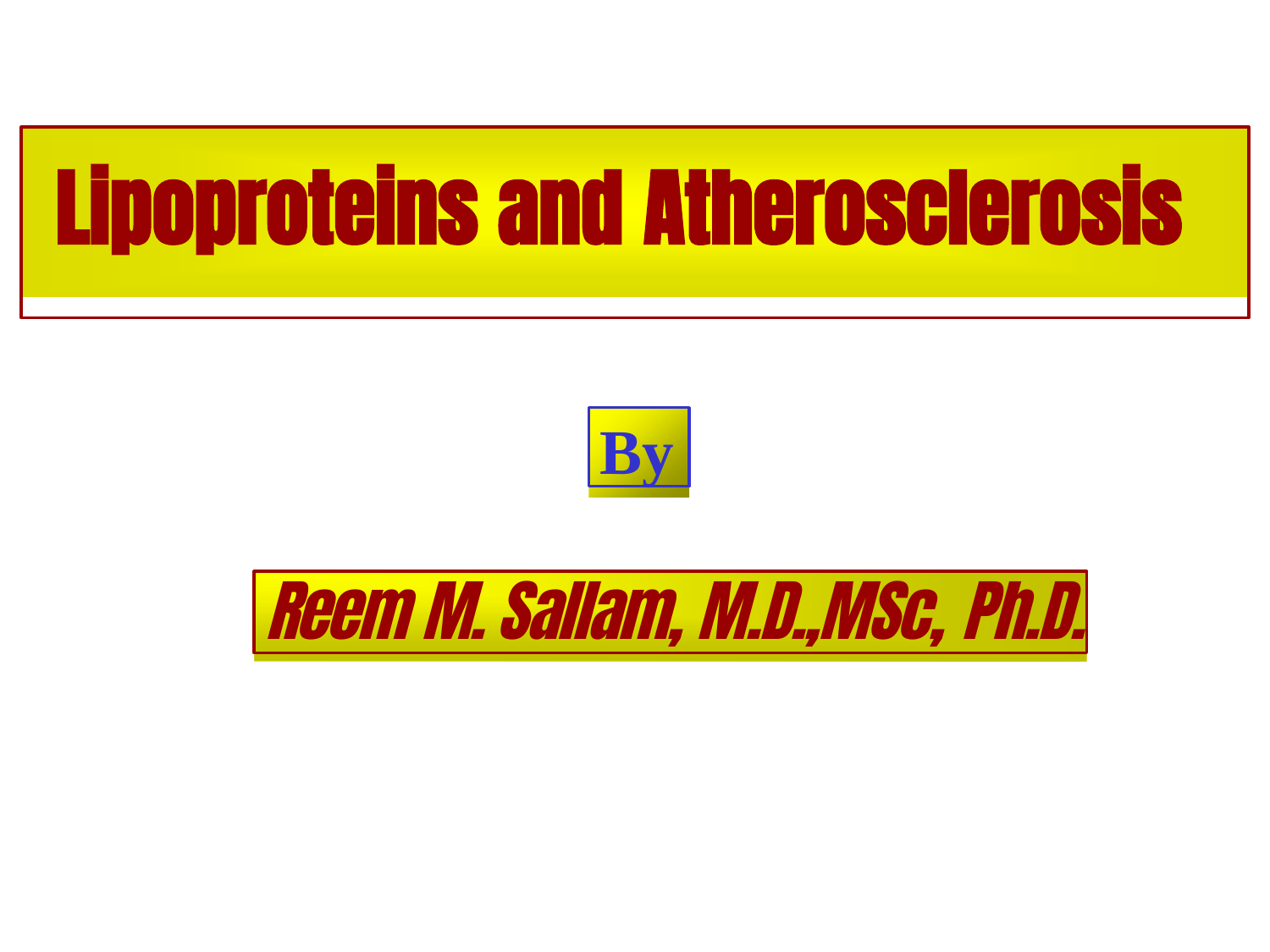

# Lipoproteins and Atherosclerosis

By

Reem M. Sallam, M.D.,MSc, Ph.D.